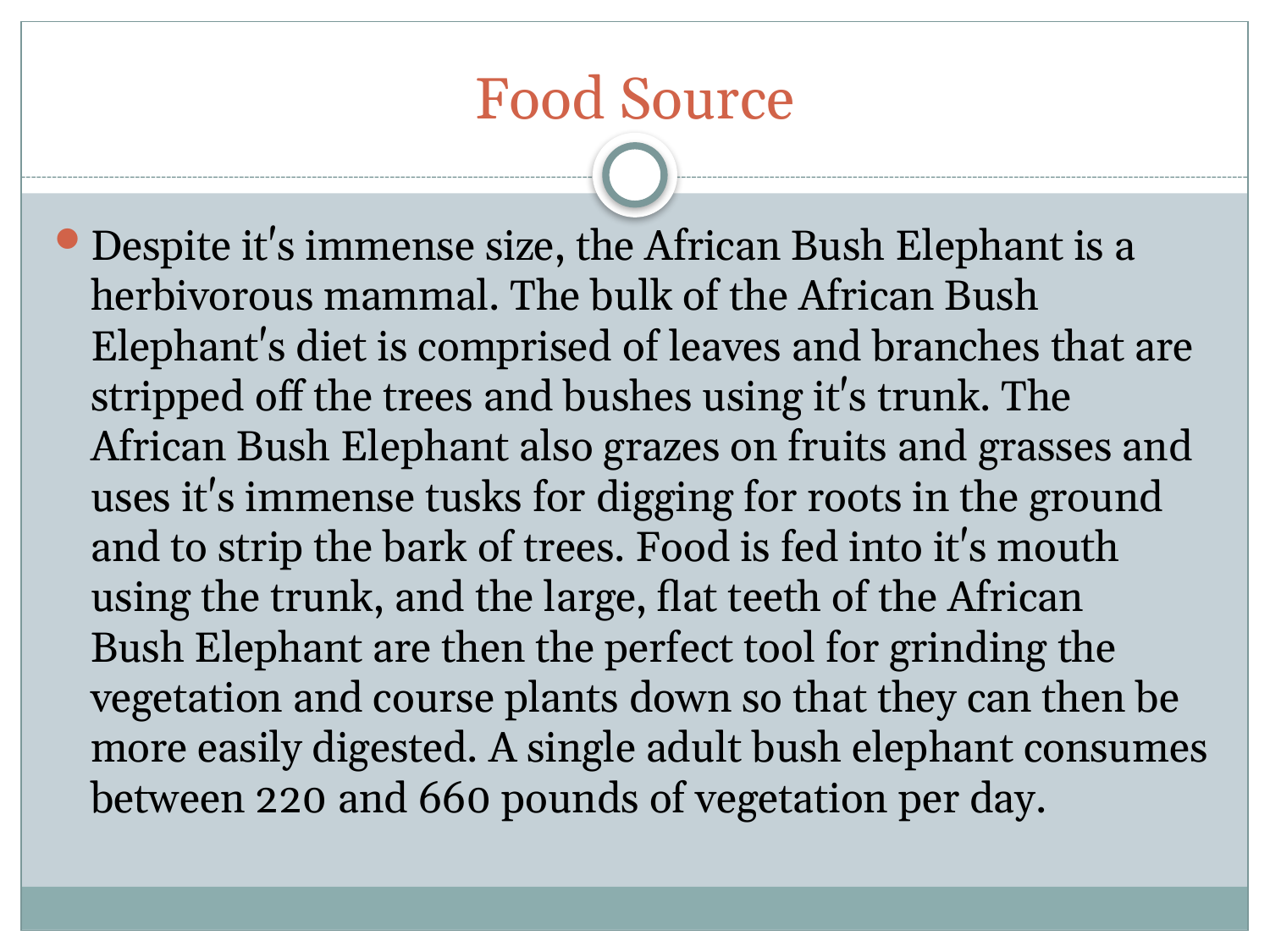

# Food Source
Despite it's immense size, the African Bush Elephant is a herbivorous mammal. The bulk of the African Bush Elephant's diet is comprised of leaves and branches that are stripped off the trees and bushes using it's trunk. The African Bush Elephant also grazes on fruits and grasses and uses it's immense tusks for digging for roots in the ground and to strip the bark of trees. Food is fed into it's mouth using the trunk, and the large, flat teeth of the African Bush Elephant are then the perfect tool for grinding the vegetation and course plants down so that they can then be more easily digested. A single adult bush elephant consumes between 220 and 660 pounds of vegetation per day.